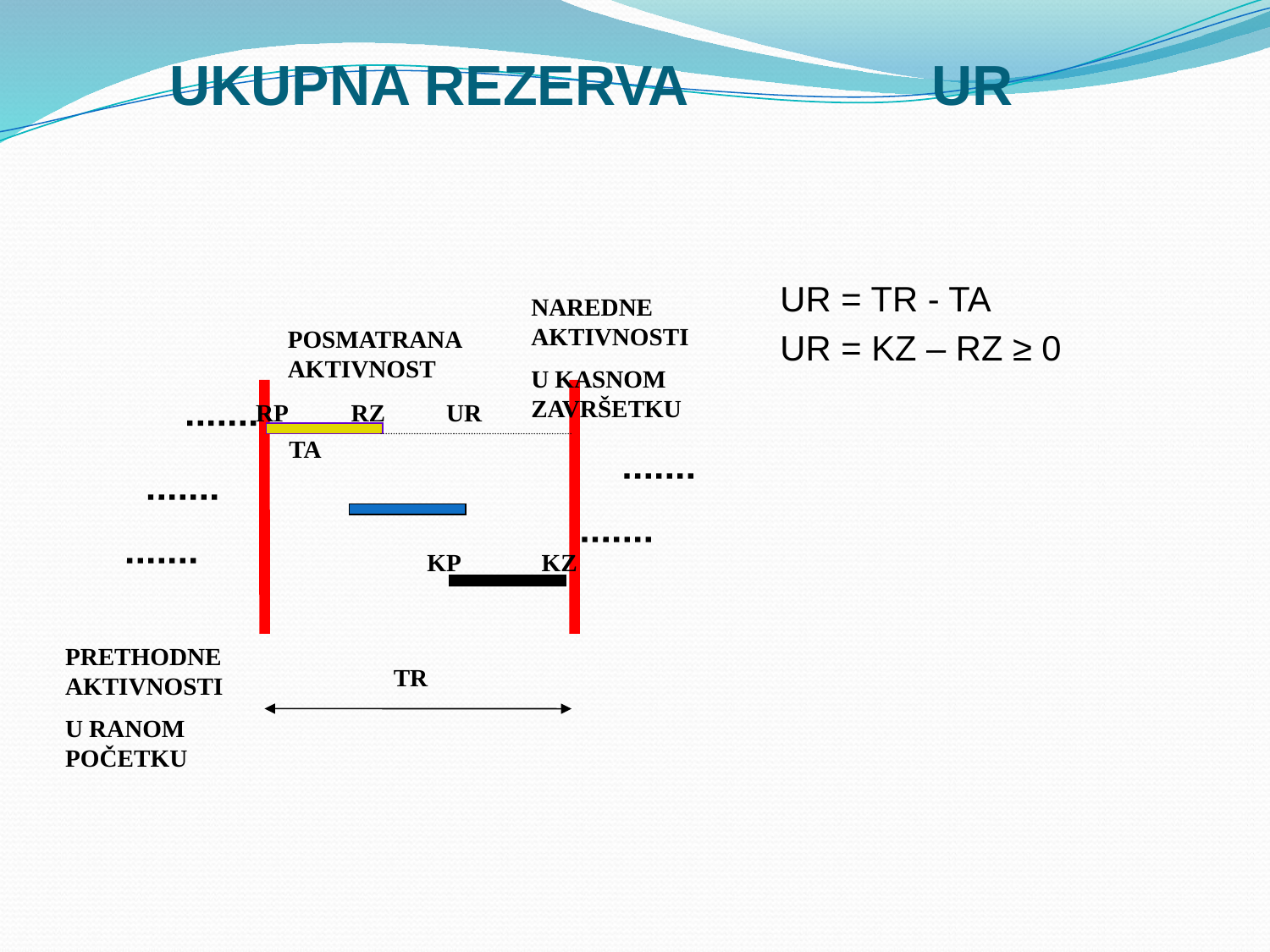

# UKUPNA REZERVA		UR
UR = TR - TA
UR = KZ – RZ ≥ 0

NAREDNE AKTIVNOSTI
U KASNOM ZAVRŠETKU
POSMATRANA AKTIVNOST

RP
RZ
UR

TA

KP
KZ

PRETHODNE AKTIVNOSTI
U RANOM POČETKU
TR